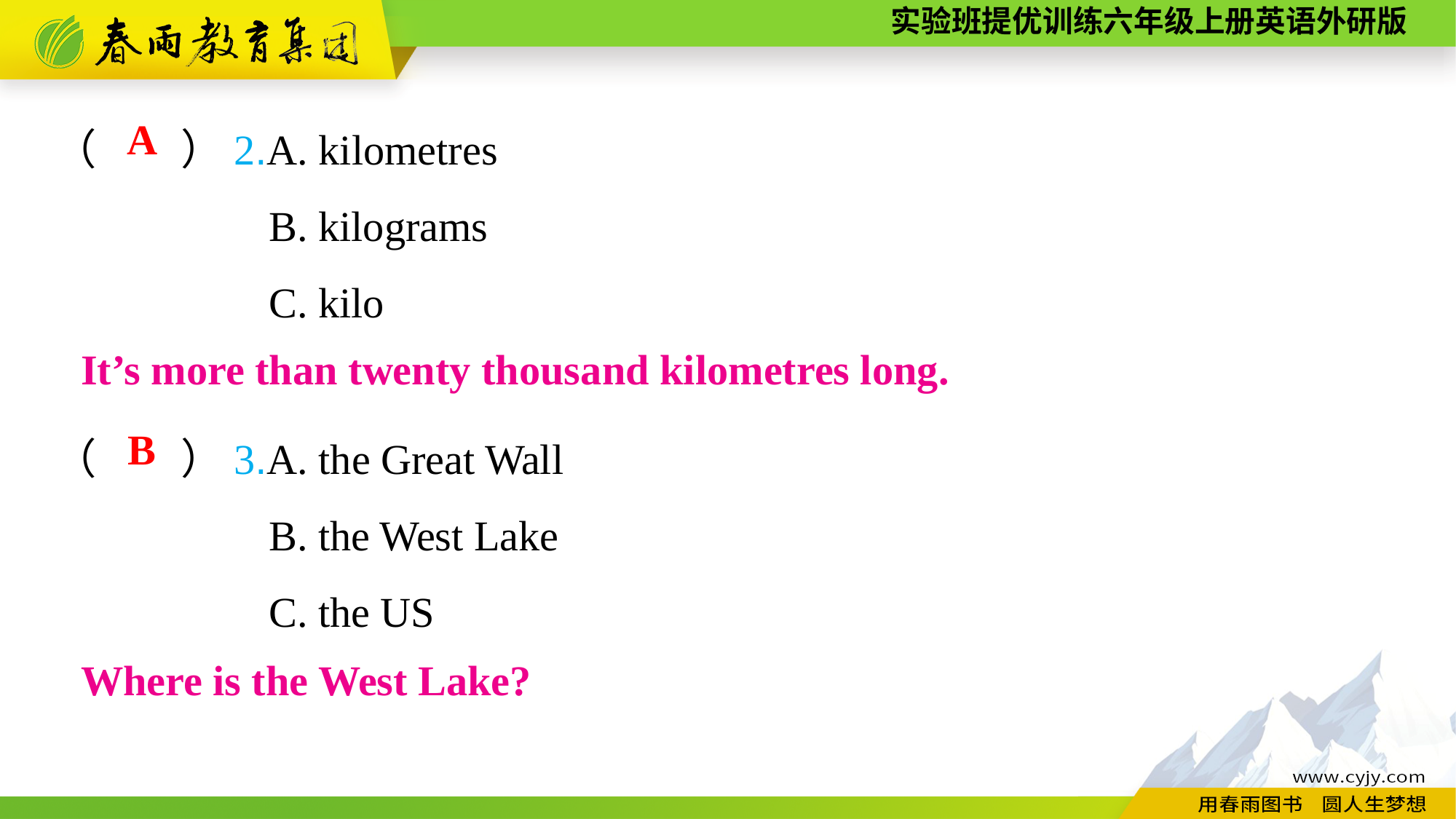

（　　）2.A. kilometres
B. kilograms
C. kilo
A
It’s more than twenty thousand kilometres long.
（　　）3.A. the Great Wall
B. the West Lake
C. the US
B
Where is the West Lake?